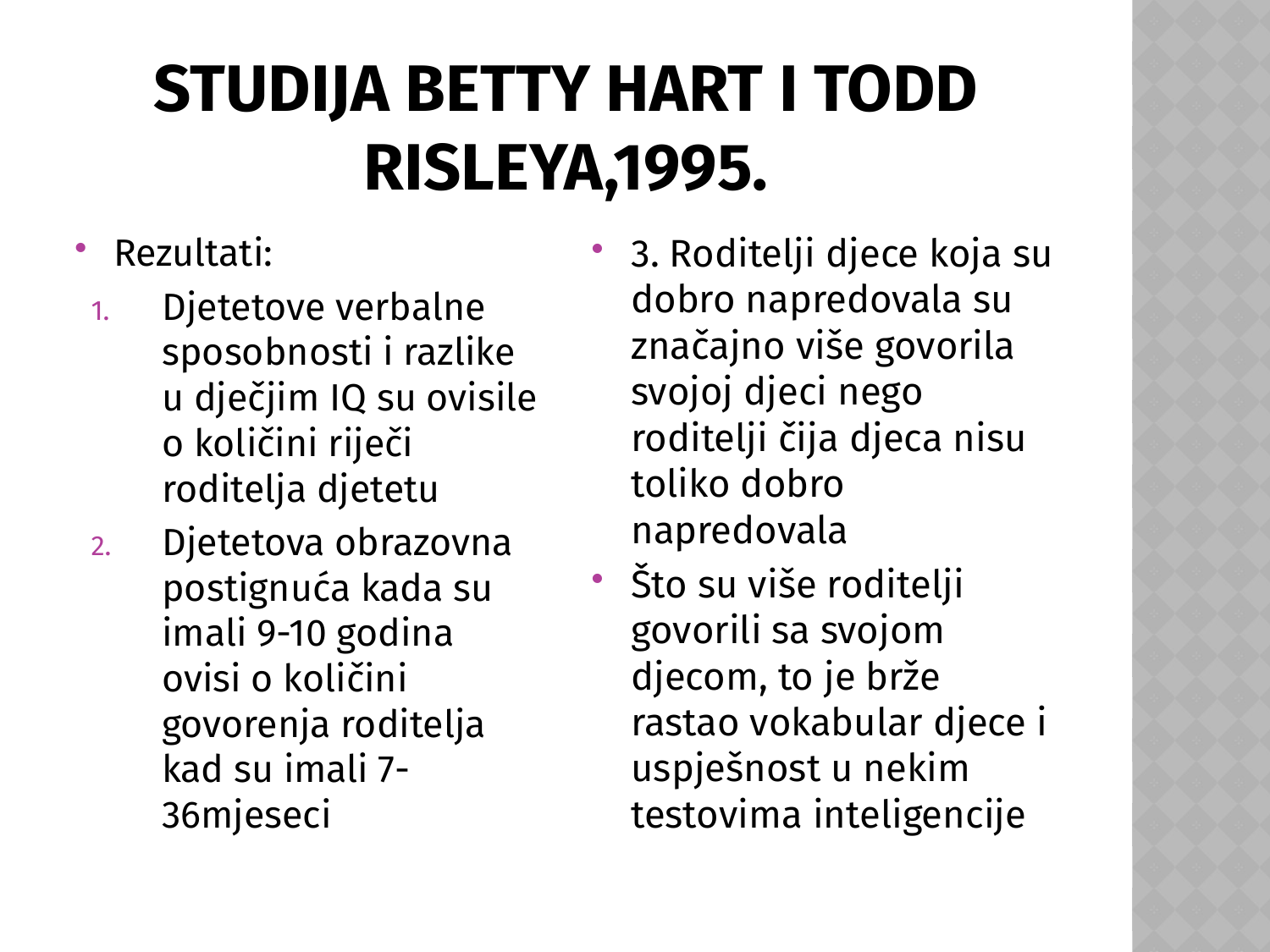

# Studija Betty Hart i Todd Risleya,1995.
Rezultati:
Djetetove verbalne sposobnosti i razlike u dječjim IQ su ovisile o količini riječi roditelja djetetu
Djetetova obrazovna postignuća kada su imali 9-10 godina ovisi o količini govorenja roditelja kad su imali 7-36mjeseci
3. Roditelji djece koja su dobro napredovala su značajno više govorila svojoj djeci nego roditelji čija djeca nisu toliko dobro napredovala
Što su više roditelji govorili sa svojom djecom, to je brže rastao vokabular djece i uspješnost u nekim testovima inteligencije